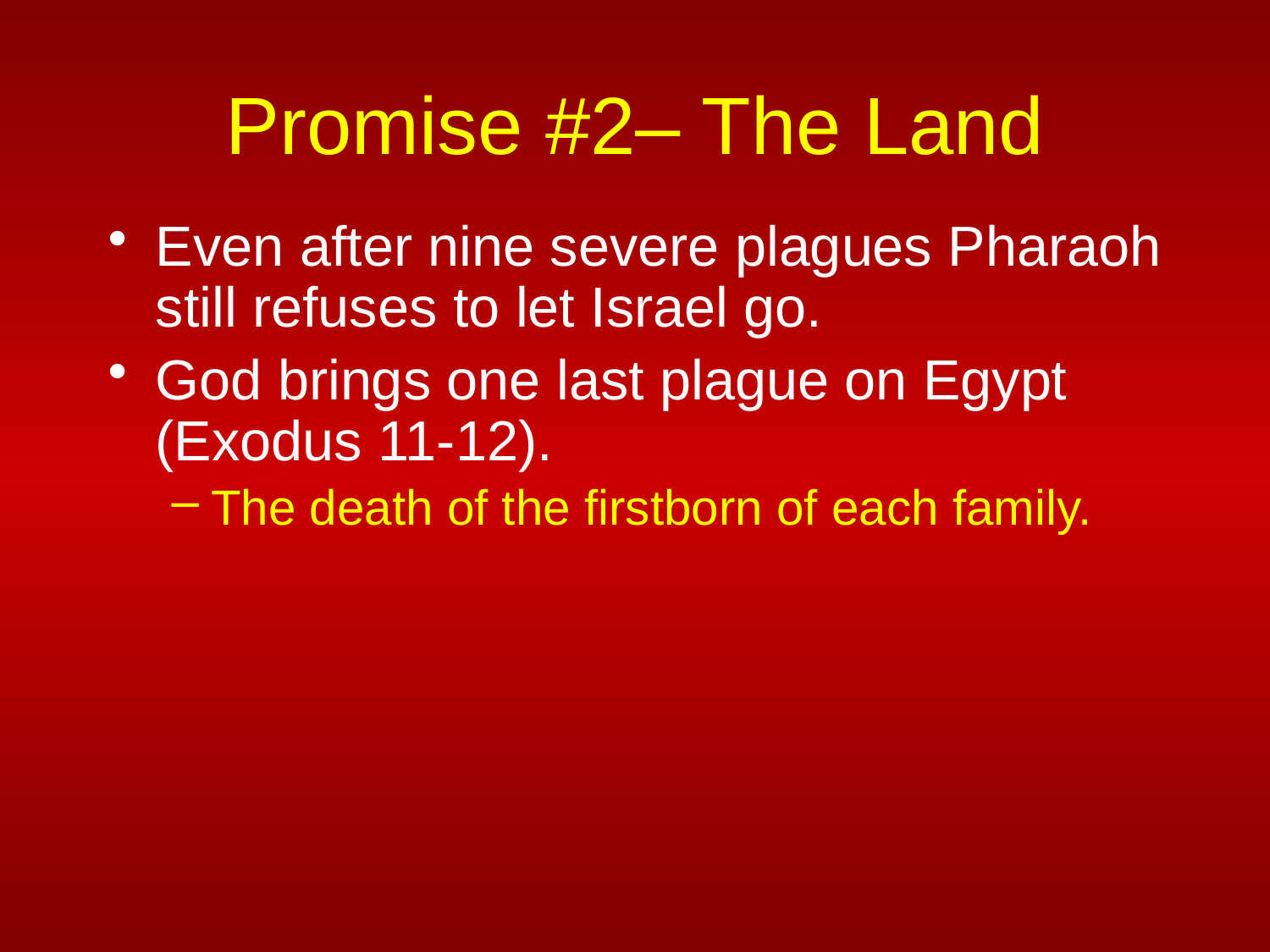

# Promise #2– The Land
Even after nine severe plagues Pharaoh still refuses to let Israel go.
God brings one last plague on Egypt (Exodus 11-12).
The death of the firstborn of each family.